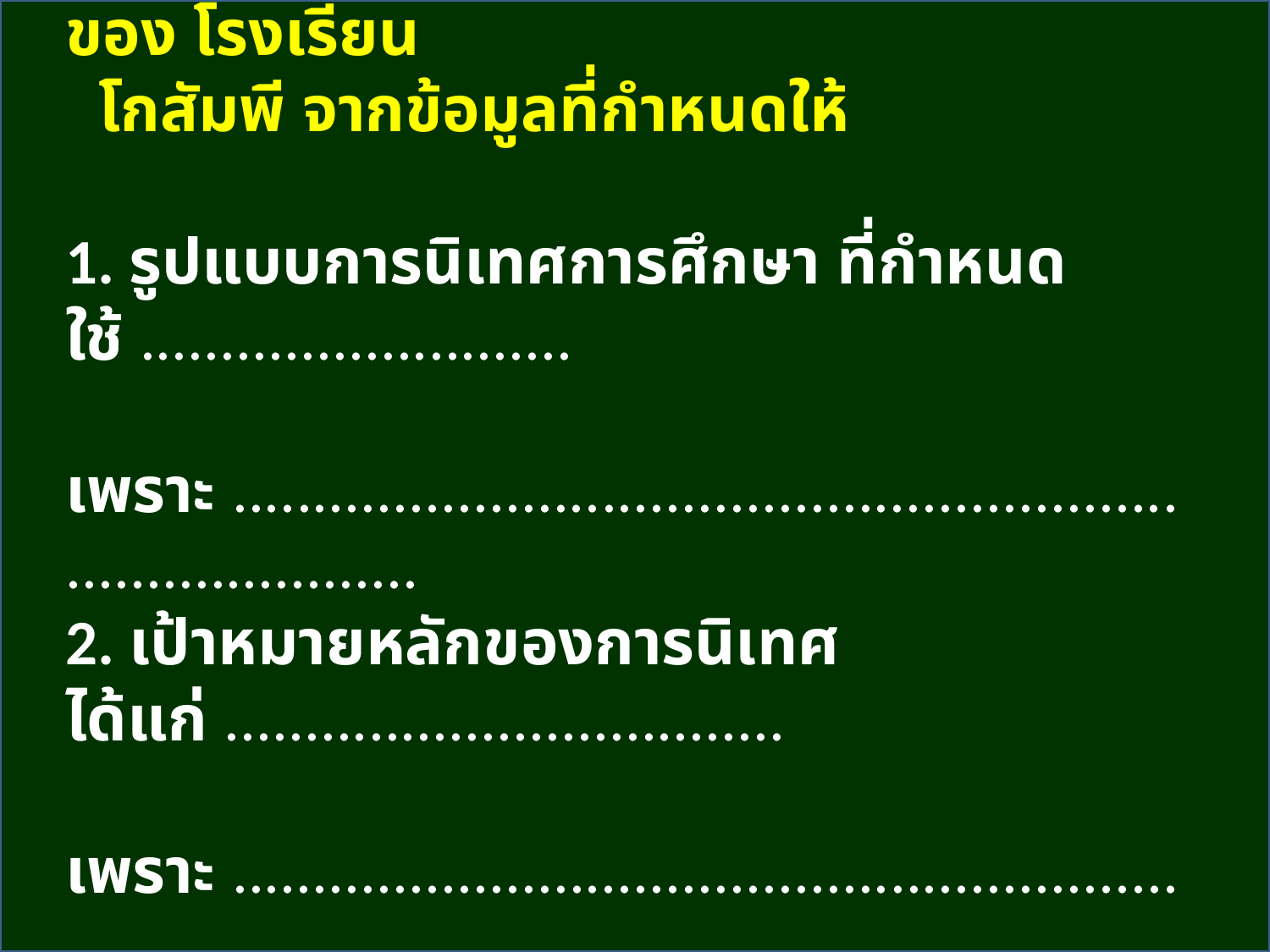

คำชี้แจง :  ให้ผู้รับการพัฒนา ศึกษาข้อมูลและออกแบบ
  การนิเทศเพื่อการพัฒนาการจัดการศึกษาของ โรงเรียน
  โกสัมพี จากข้อมูลที่กำหนดให้
1. รูปแบบการนิเทศการศึกษา ที่กำหนดใช้ ...........................
    เพราะ .................................................................................
2. เป้าหมายหลักของการนิเทศ ได้แก่ ...................................
    เพราะ ..................................................................................
3. ผลลัพธ์ที่ต้องการให้เกิดขึ้นจากการนิเทศ ........................